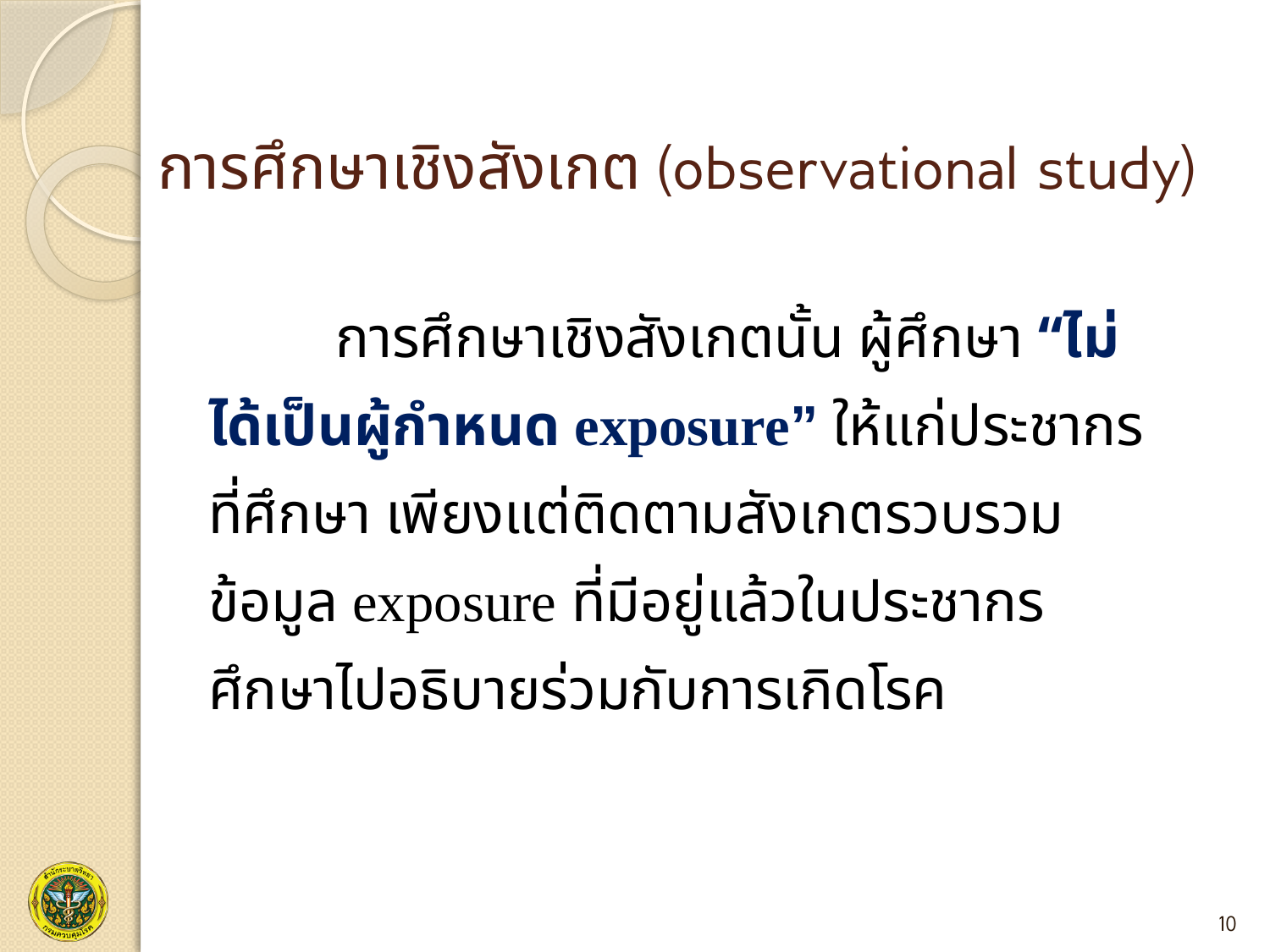

# การศึกษาเชิงสังเกต (observational study)
		การศึกษาเชิงสังเกตนั้น ผู้ศึกษา “ไม่ได้เป็นผู้กำหนด exposure” ให้แก่ประชากรที่ศึกษา เพียงแต่ติดตามสังเกตรวบรวมข้อมูล exposure ที่มีอยู่แล้วในประชากรศึกษาไปอธิบายร่วมกับการเกิดโรค
10